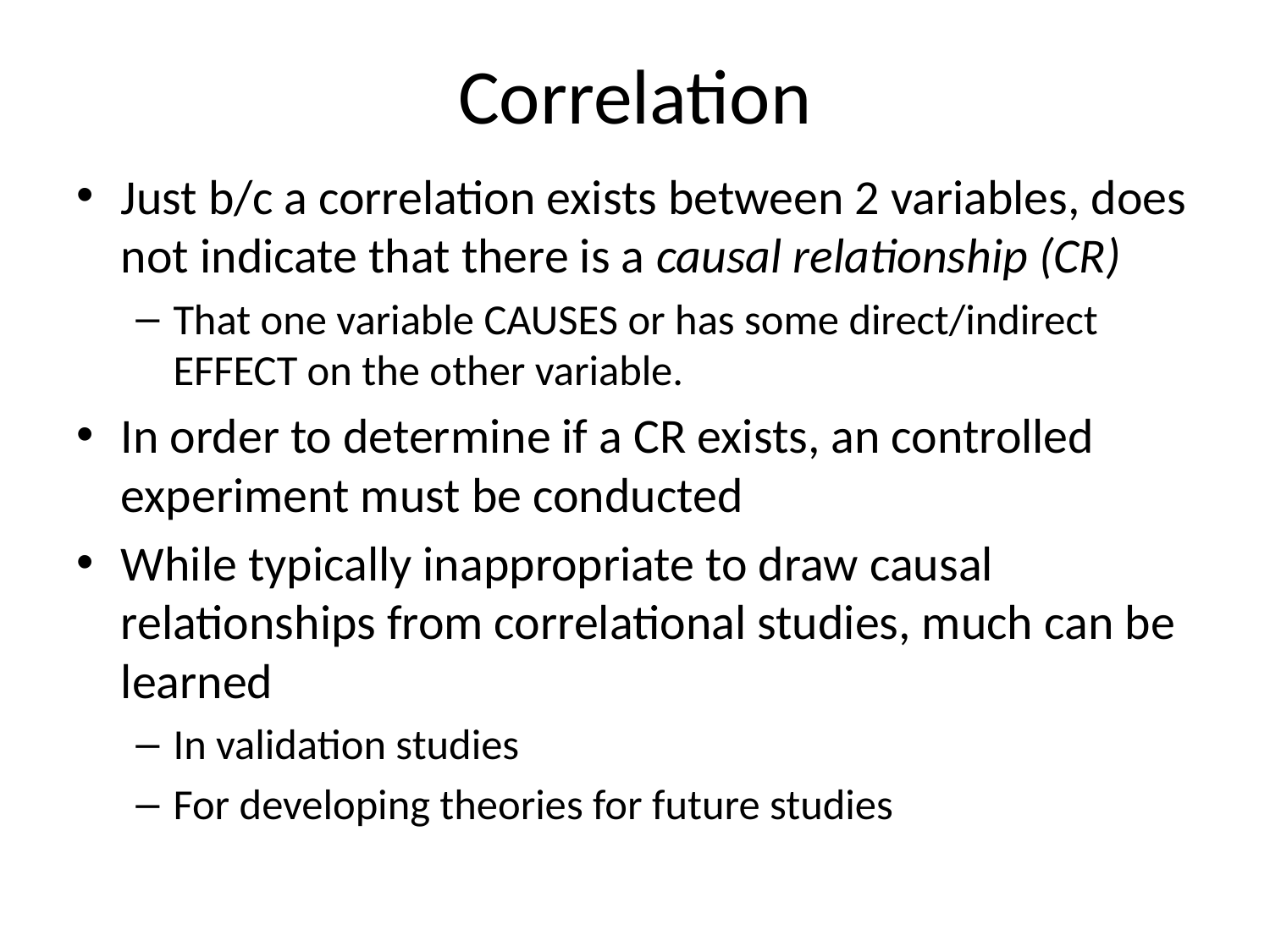

# Correlation
Just b/c a correlation exists between 2 variables, does not indicate that there is a causal relationship (CR)
That one variable CAUSES or has some direct/indirect EFFECT on the other variable.
In order to determine if a CR exists, an controlled experiment must be conducted
While typically inappropriate to draw causal relationships from correlational studies, much can be learned
In validation studies
For developing theories for future studies